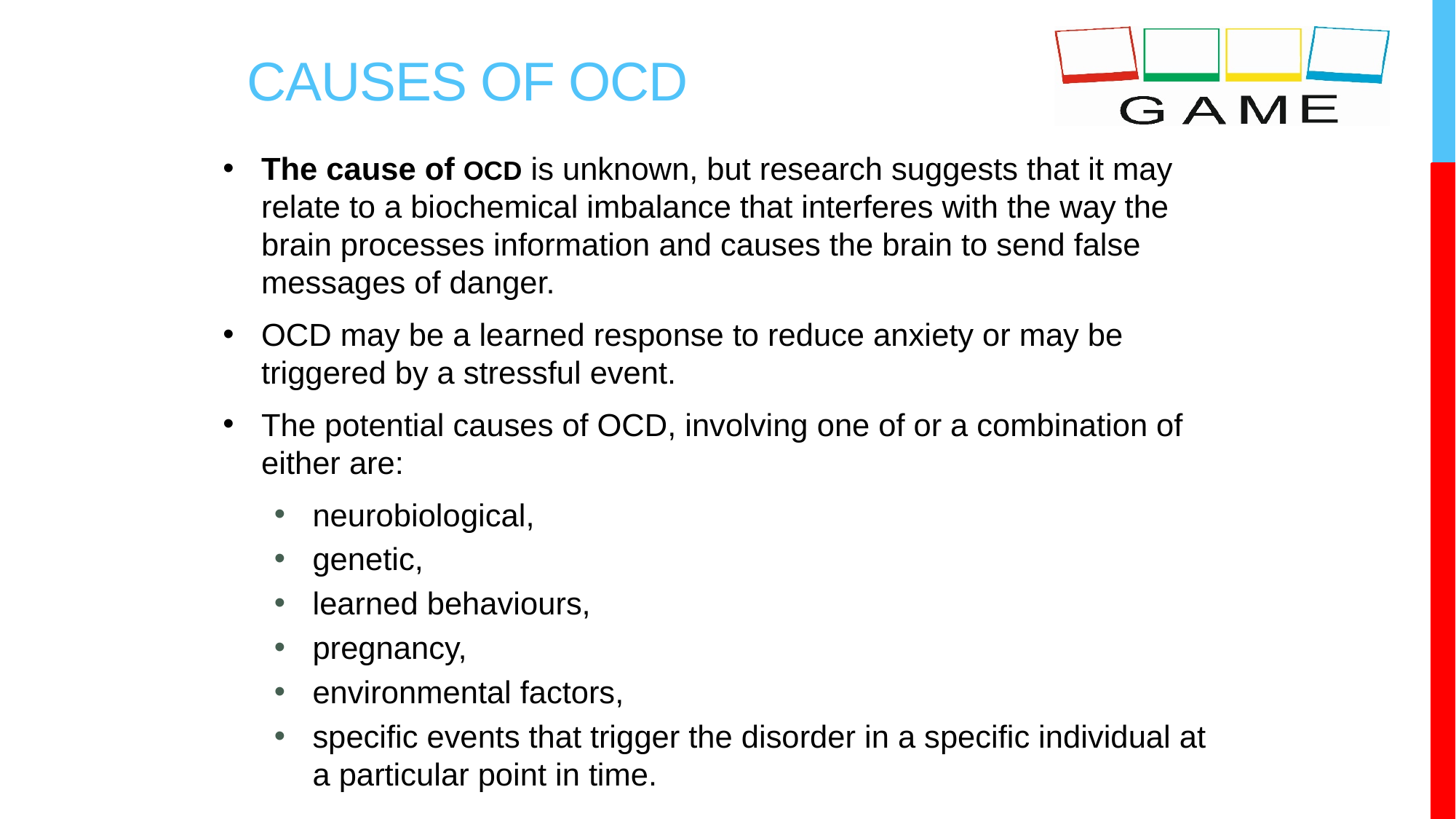

# Causes of ocd
The cause of OCD is unknown, but research suggests that it may relate to a biochemical imbalance that interferes with the way the brain processes information and causes the brain to send false messages of danger.
OCD may be a learned response to reduce anxiety or may be triggered by a stressful event.
The potential causes of OCD, involving one of or a combination of either are:
neurobiological,
genetic,
learned behaviours,
pregnancy,
environmental factors,
specific events that trigger the disorder in a specific individual at a particular point in time.